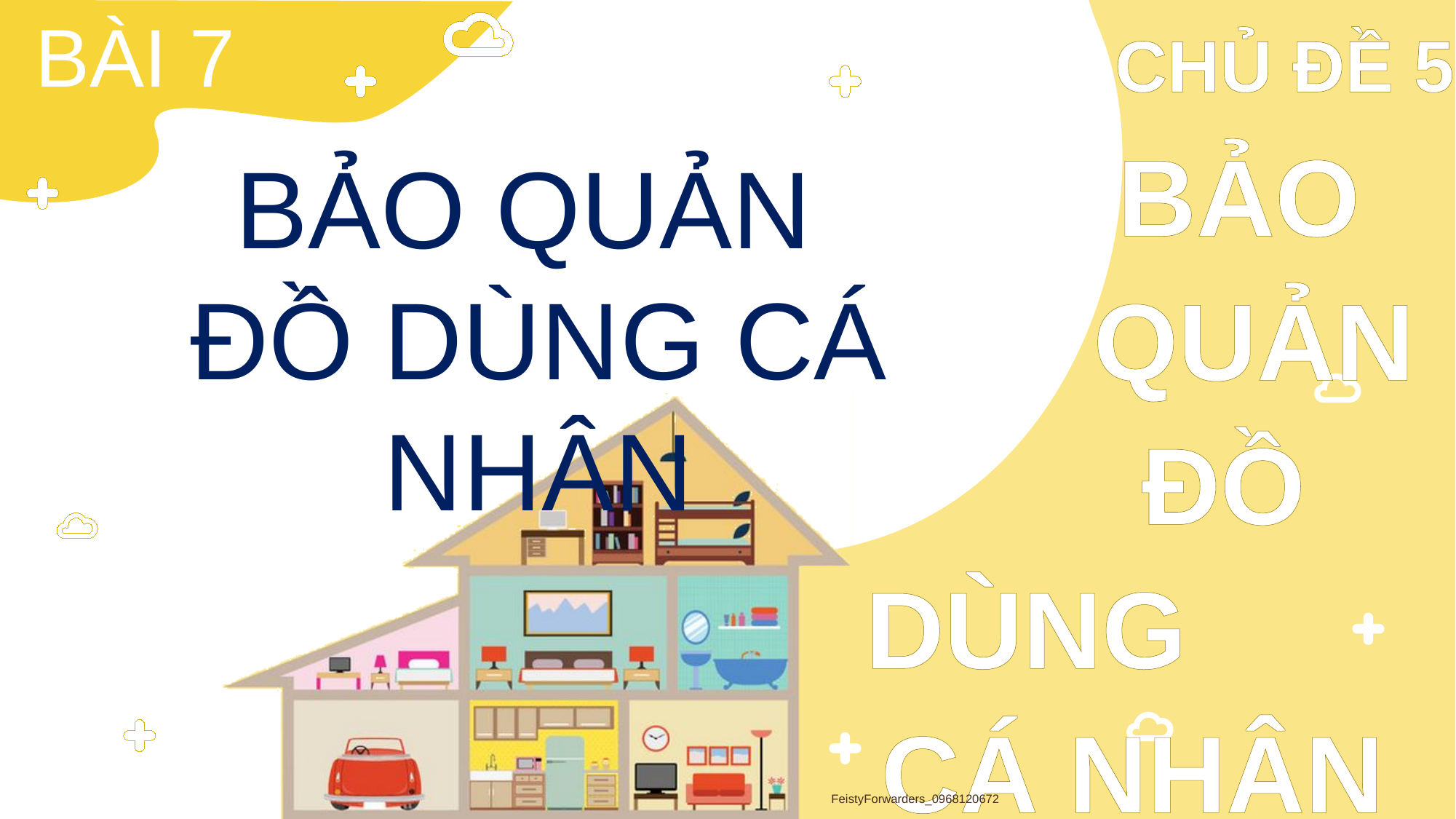

BÀI 7
BẢO QUẢN
ĐỒ DÙNG CÁ NHÂN